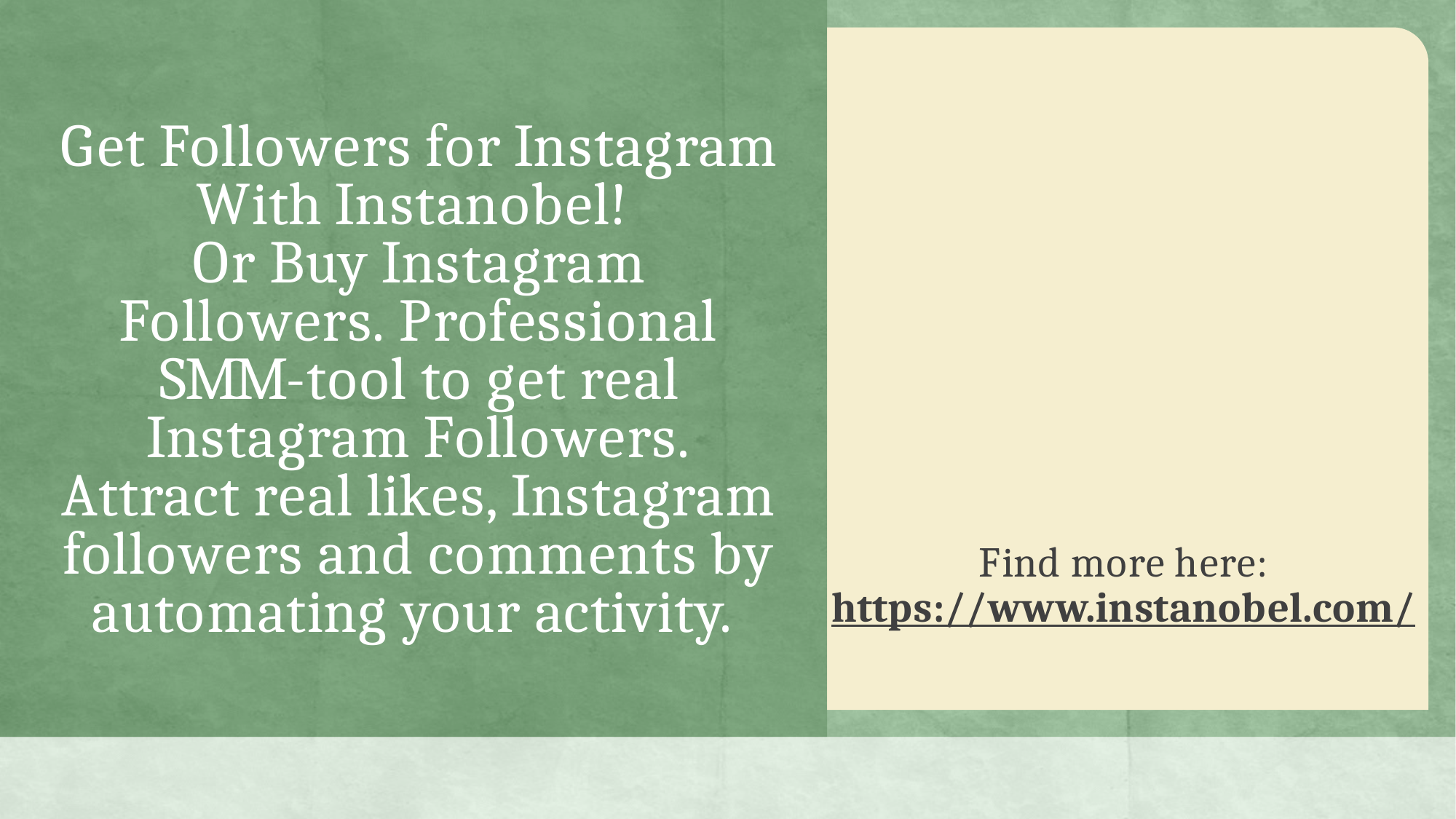

# Get Followers for Instagram With Instanobel! Or Buy Instagram Followers. Professional SMM-tool to get real Instagram Followers. Attract real likes, Instagram followers and comments by automating your activity.
Find more here: https://www.instanobel.com/